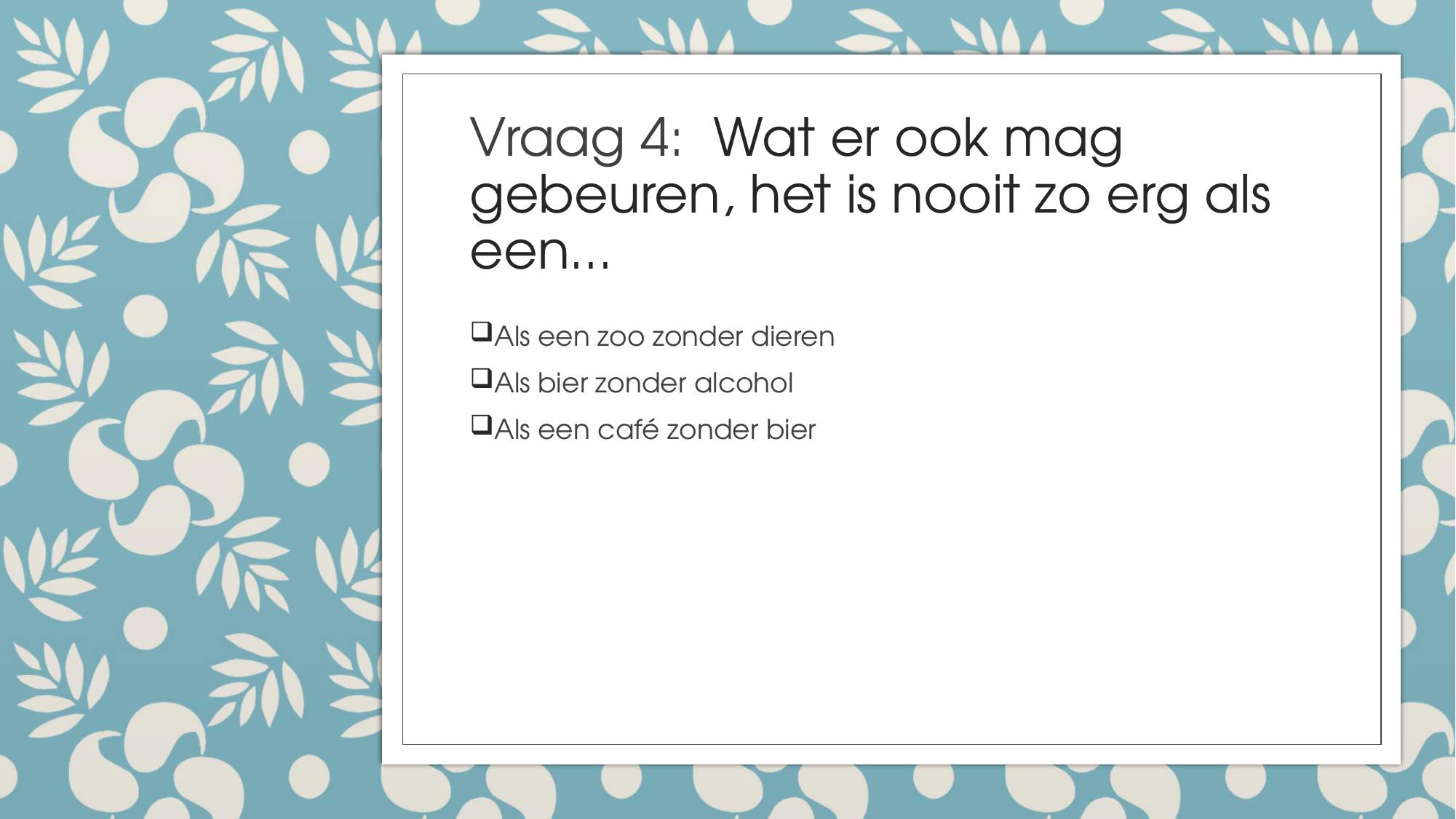

# Vraag 4:  Wat er ook mag gebeuren, het is nooit zo erg als een...
Als een zoo zonder dieren
Als bier zonder alcohol
Als een café zonder bier